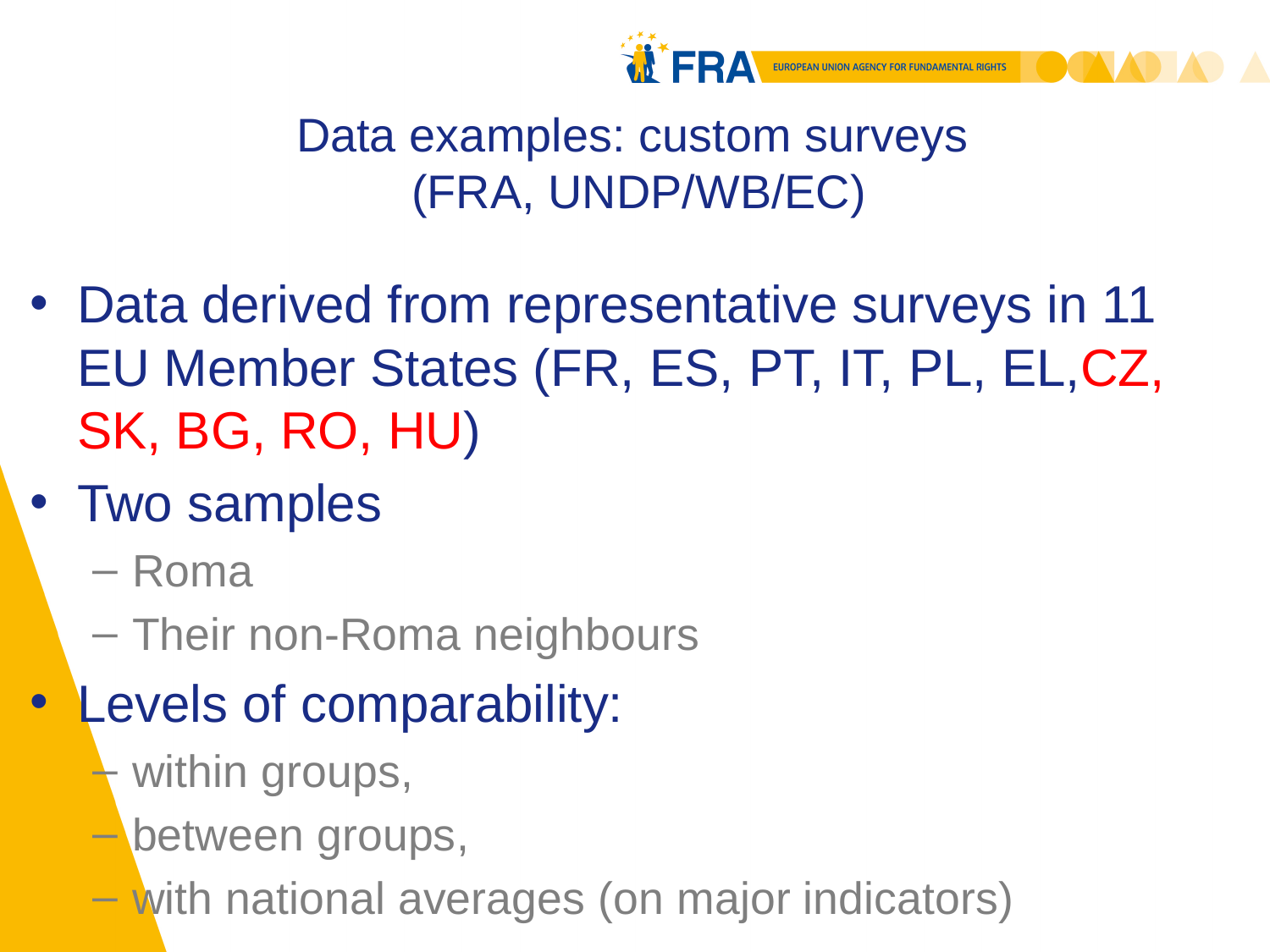

# Data examples: custom surveys (FRA, UNDP/WB/EC)
Data derived from representative surveys in 11 EU Member States (FR, ES, PT, IT, PL, EL,CZ, SK, BG, RO, HU)
Two samples
Roma
Their non-Roma neighbours
Levels of comparability:
within groups,
between groups,
with national averages (on major indicators)
12